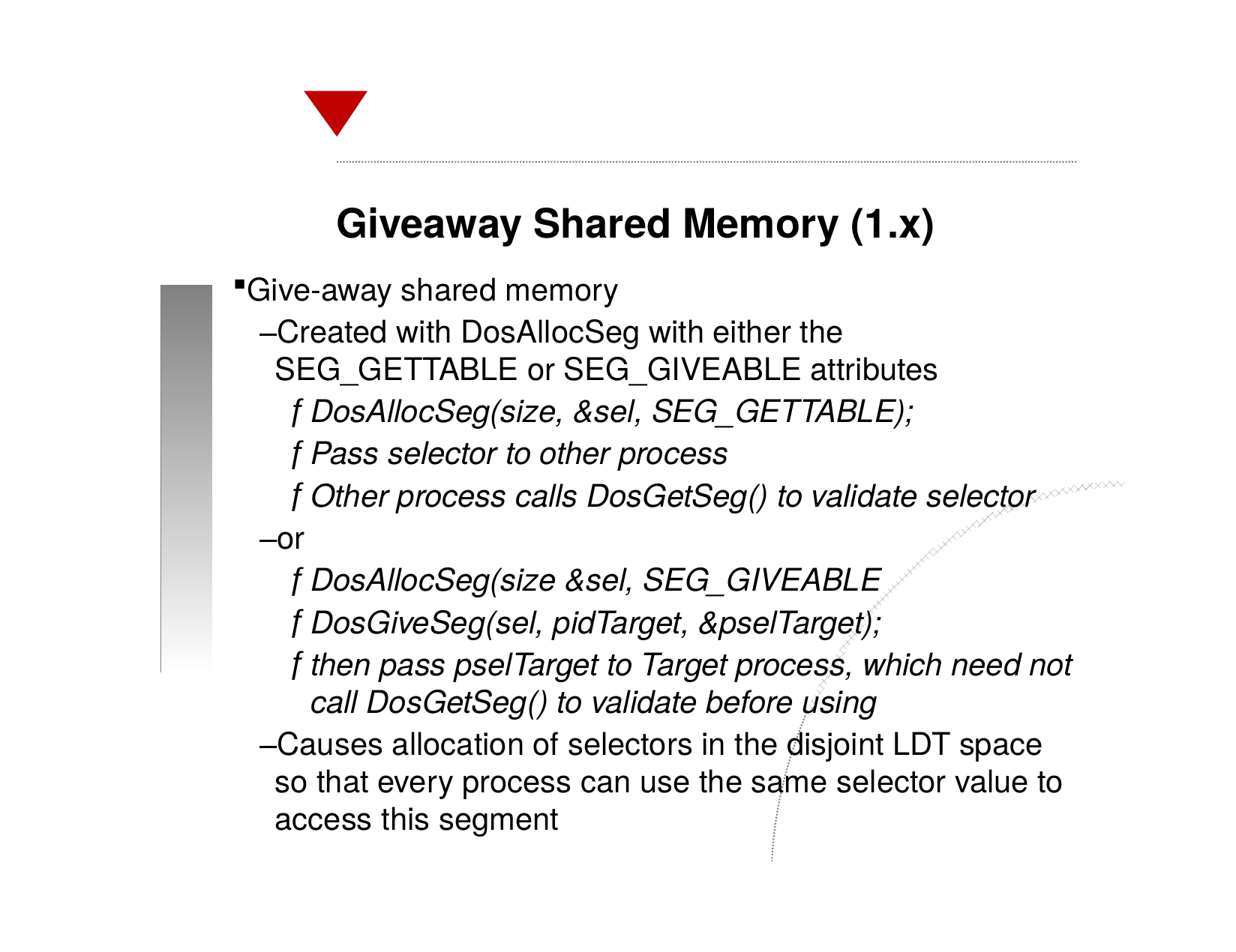

Giveaway Shared Memory (1.x)
Give-away shared memory
Created with DosAllocSeg with either the SEG_GETTABLE or SEG_GIVEABLE attributes
DosAllocSeg(size, &sel, SEG_GETTABLE);
Pass selector to other process
Other process calls DosGetSeg() to validate selector
or
DosAllocSeg(size &sel, SEG_GIVEABLE
DosGiveSeg(sel, pidTarget, &pselTarget);
then pass pselTarget to Target process, which need not call DosGetSeg() to validate before using
Causes allocation of selectors in the disjoint LDT space so that every process can use the same selector value to access this segment